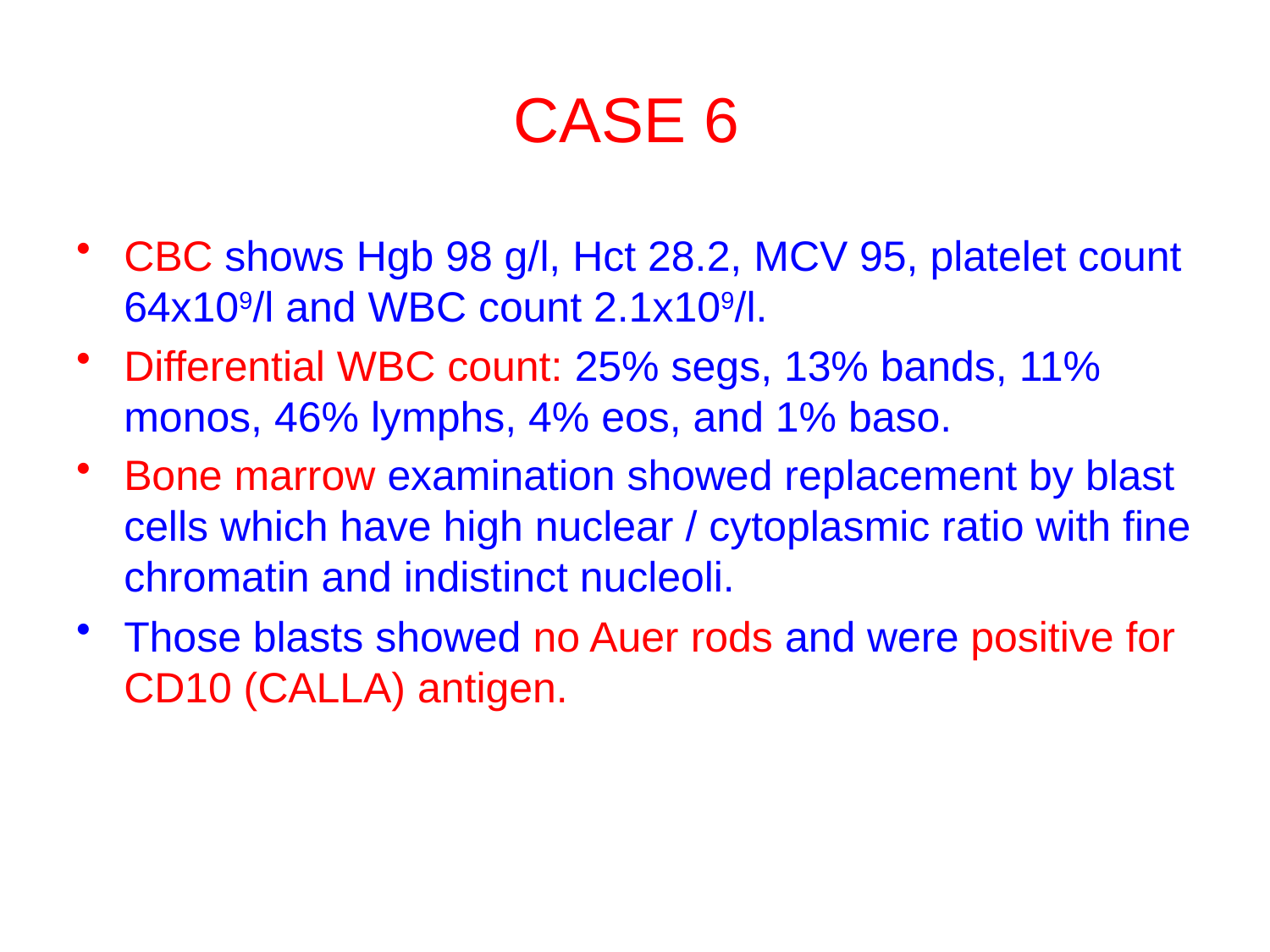

# CASE 6
CBC shows Hgb 98 g/l, Hct 28.2, MCV 95, platelet count 64x109/l and WBC count 2.1x109/l.
Differential WBC count: 25% segs, 13% bands, 11% monos, 46% lymphs, 4% eos, and 1% baso.
Bone marrow examination showed replacement by blast cells which have high nuclear / cytoplasmic ratio with fine chromatin and indistinct nucleoli.
Those blasts showed no Auer rods and were positive for CD10 (CALLA) antigen.